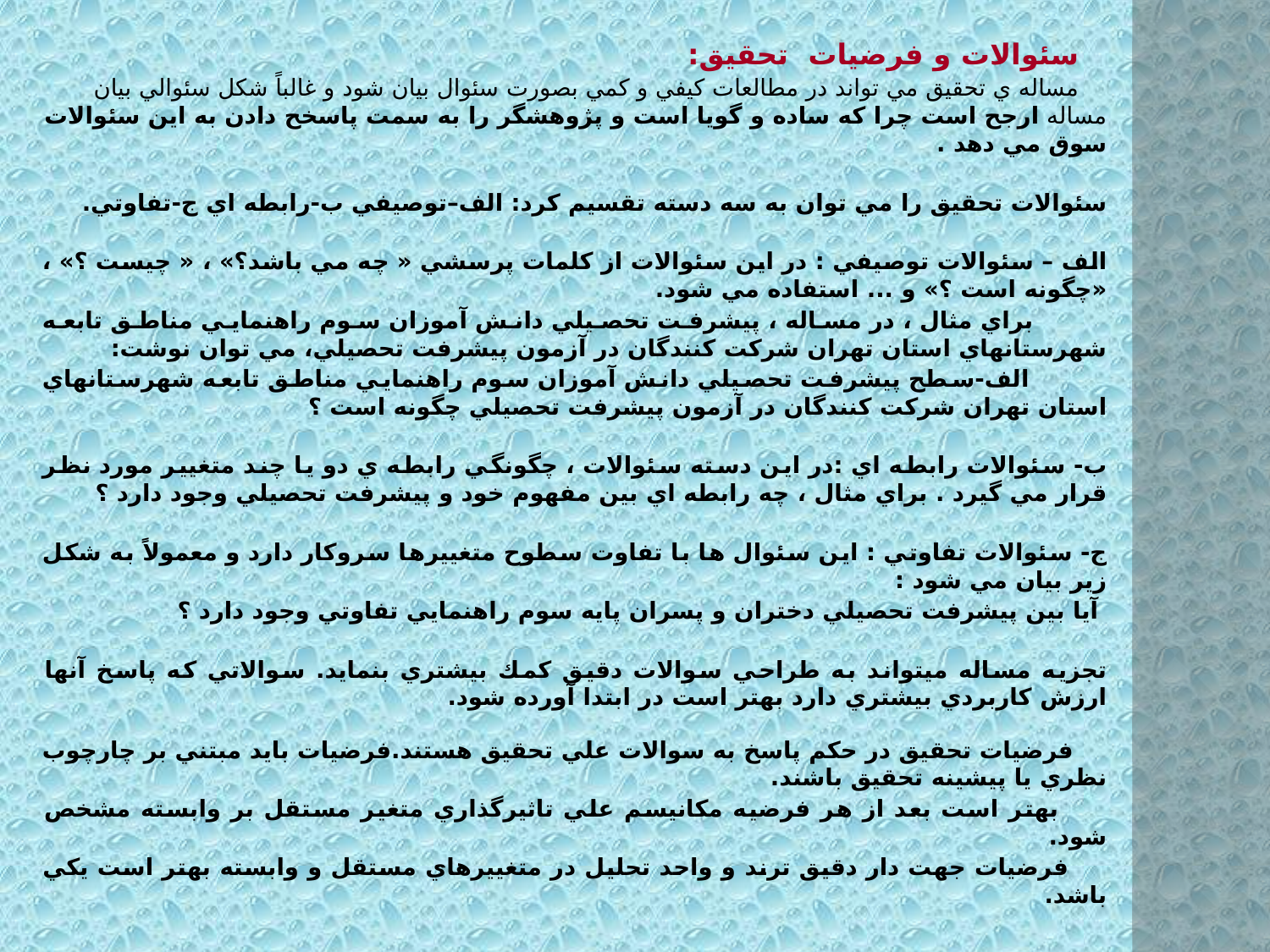

سئوالات و فرضيات  تحقیق:
        مساله ي تحقيق مي تواند در مطالعات كيفي و كمي بصورت سئوال بيان شود و غالباً شكل سئوالي بيان مساله ارجح است چرا كه ساده و گويا است و پژوهشگر را به سمت پاسخح دادن به اين سئوالات سوق مي دهد .
سئوالات تحقيق را مي توان به سه دسته تقسيم كرد: الف–توصيفي ب-رابطه اي ج-تفاوتي.
الف – سئوالات توصيفي : در اين سئوالات از كلمات پرسشي « چه مي باشد؟» ، « چيست ؟» ، «چگونه است ؟» و ... استفاده مي شود.
        براي مثال ، در مساله ، پيشرفت تحصيلي دانش آموزان سوم راهنمايي مناطق تابعه شهرستانهاي استان تهران شركت كنندگان در آزمون پيشرفت تحصيلي، مي توان نوشت:
         الف-سطح پيشرفت تحصيلي دانش آموزان سوم راهنمايي مناطق تابعه شهرستان‏هاي استان تهران شركت كنندگان در آزمون پيشرفت تحصيلي چگونه است ؟
ب- سئوالات رابطه اي :در اين دسته سئوالات ، چگونگي رابطه ي دو يا چند متغيير مورد نظر قرار مي گيرد . براي مثال ، چه رابطه اي بين مفهوم خود و پيشرفت تحصيلي وجود دارد ؟
ج- سئوالات تفاوتي : اين سئوال ها با تفاوت سطوح متغييرها سروكار دارد و معمولاً به شكل زير بيان مي شود :
     آيا بين پيشرفت تحصيلي دختران و پسران پايه سوم راهنمايي تفاوتي وجود دارد ؟
تجزيه مساله مي‏تواند به طراحي سوالات دقيق كمك بيشتري بنمايد. سوالاتي كه پاسخ آنها ارزش كاربردي بيشتري دارد بهتر است در ابتدا آورده شود.

        فرضيات تحقيق در حكم پاسخ به سوالات علي تحقيق هستند.فرضيات بايد مبتني بر چارچوب نظري يا پيشينه تحقيق باشند.
        بهتر است بعد از هر فرضيه مكانيسم علي تاثيرگذاري متغير مستقل بر وابسته مشخص شود.
        فرضيات جهت دار دقيق ترند و واحد تحليل در متغييرهاي مستقل و وابسته بهتر است يكي باشد.